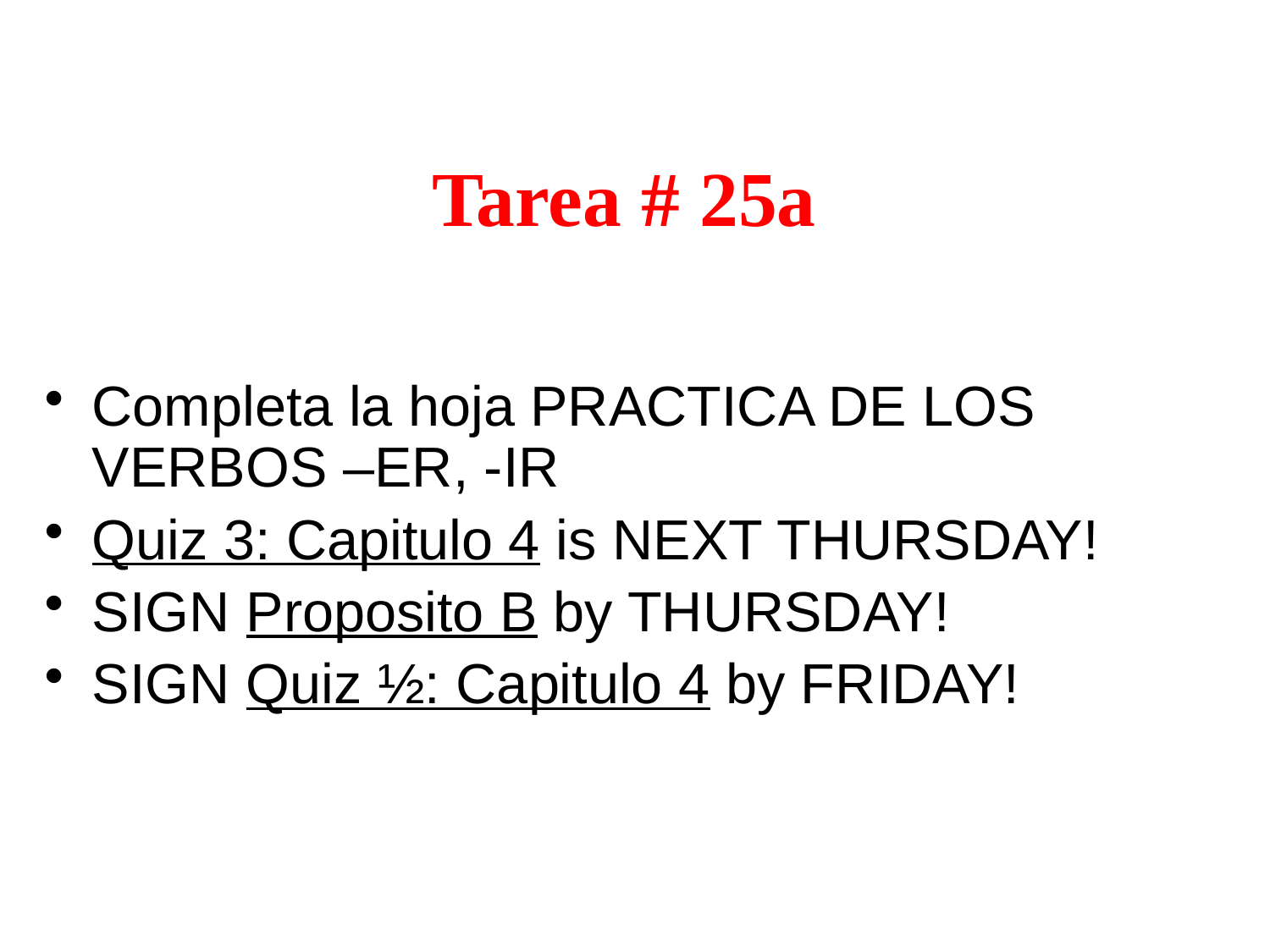

Tarea # 25a

Completa la hoja PRACTICA DE LOS VERBOS –ER, -IR
Quiz 3: Capitulo 4 is NEXT THURSDAY!
SIGN Proposito B by THURSDAY!
SIGN Quiz ½: Capitulo 4 by FRIDAY!